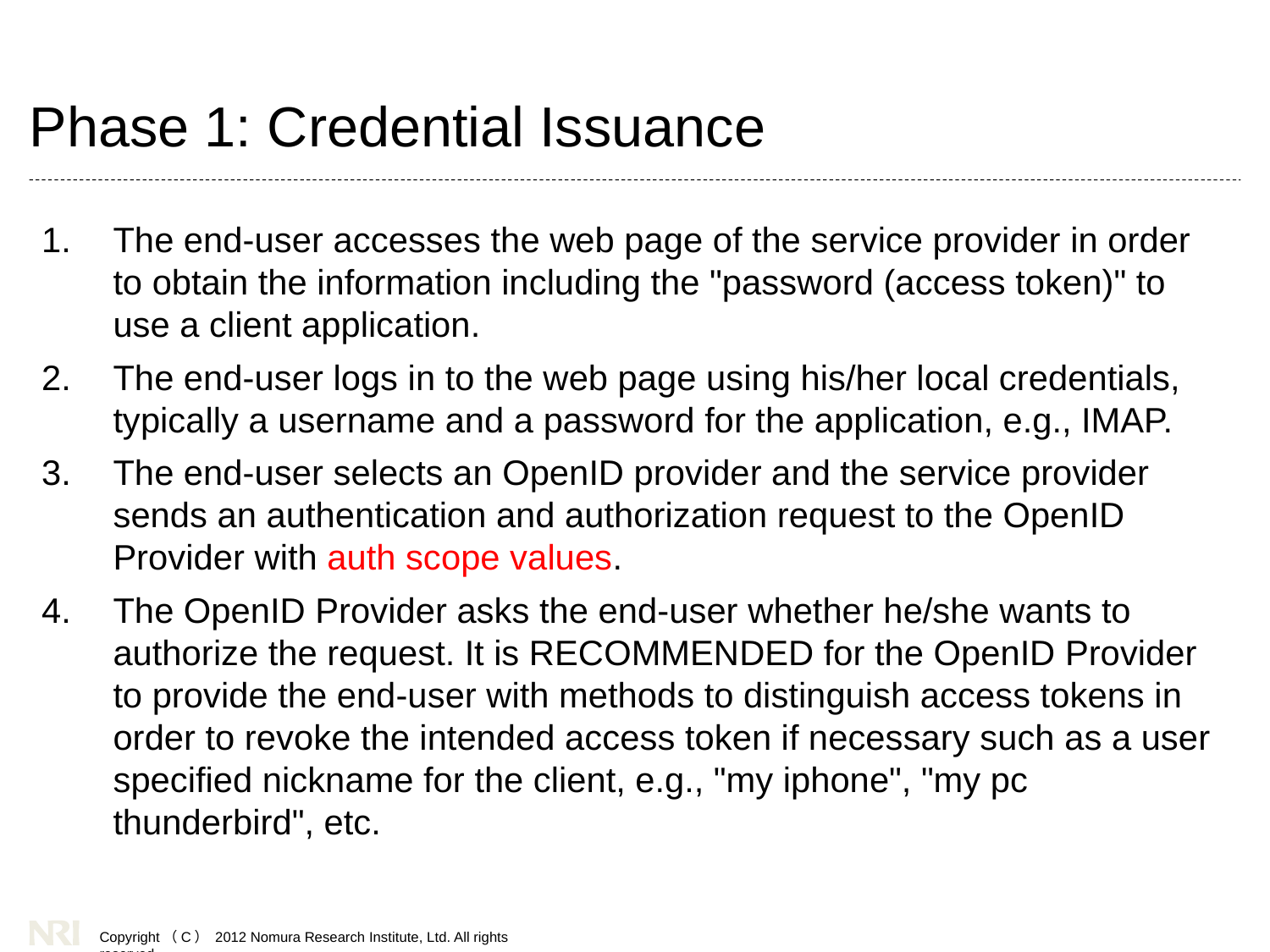

# Phase 1: Credential Issuance
The end-user accesses the web page of the service provider in order to obtain the information including the "password (access token)" to use a client application.
The end-user logs in to the web page using his/her local credentials, typically a username and a password for the application, e.g., IMAP.
The end-user selects an OpenID provider and the service provider sends an authentication and authorization request to the OpenID Provider with auth scope values.
The OpenID Provider asks the end-user whether he/she wants to authorize the request. It is RECOMMENDED for the OpenID Provider to provide the end-user with methods to distinguish access tokens in order to revoke the intended access token if necessary such as a user specified nickname for the client, e.g., "my iphone", "my pc thunderbird", etc.